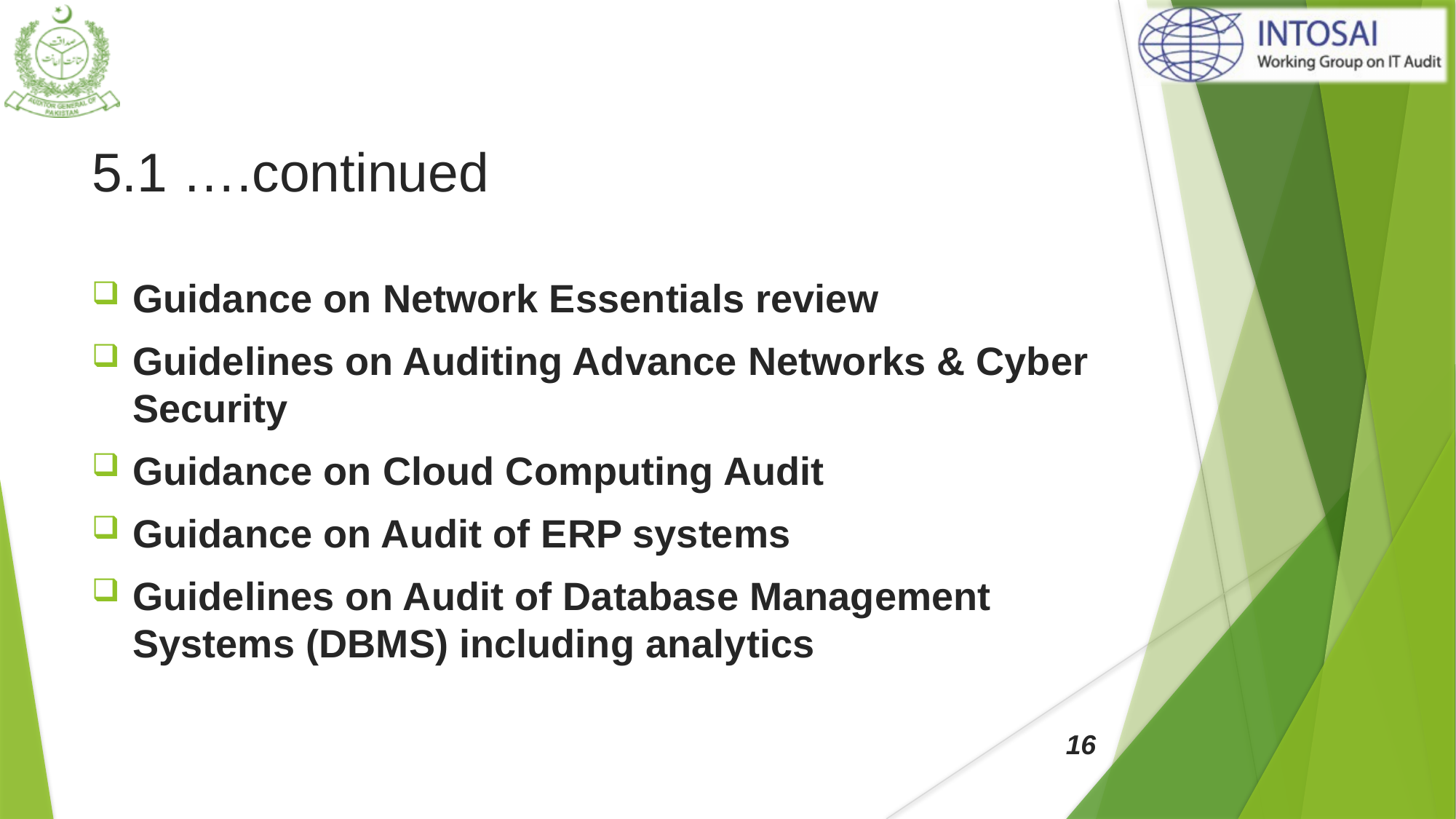

# 5.1 ….continued
Guidance on Network Essentials review
Guidelines on Auditing Advance Networks & Cyber Security
Guidance on Cloud Computing Audit
Guidance on Audit of ERP systems
Guidelines on Audit of Database Management Systems (DBMS) including analytics
16